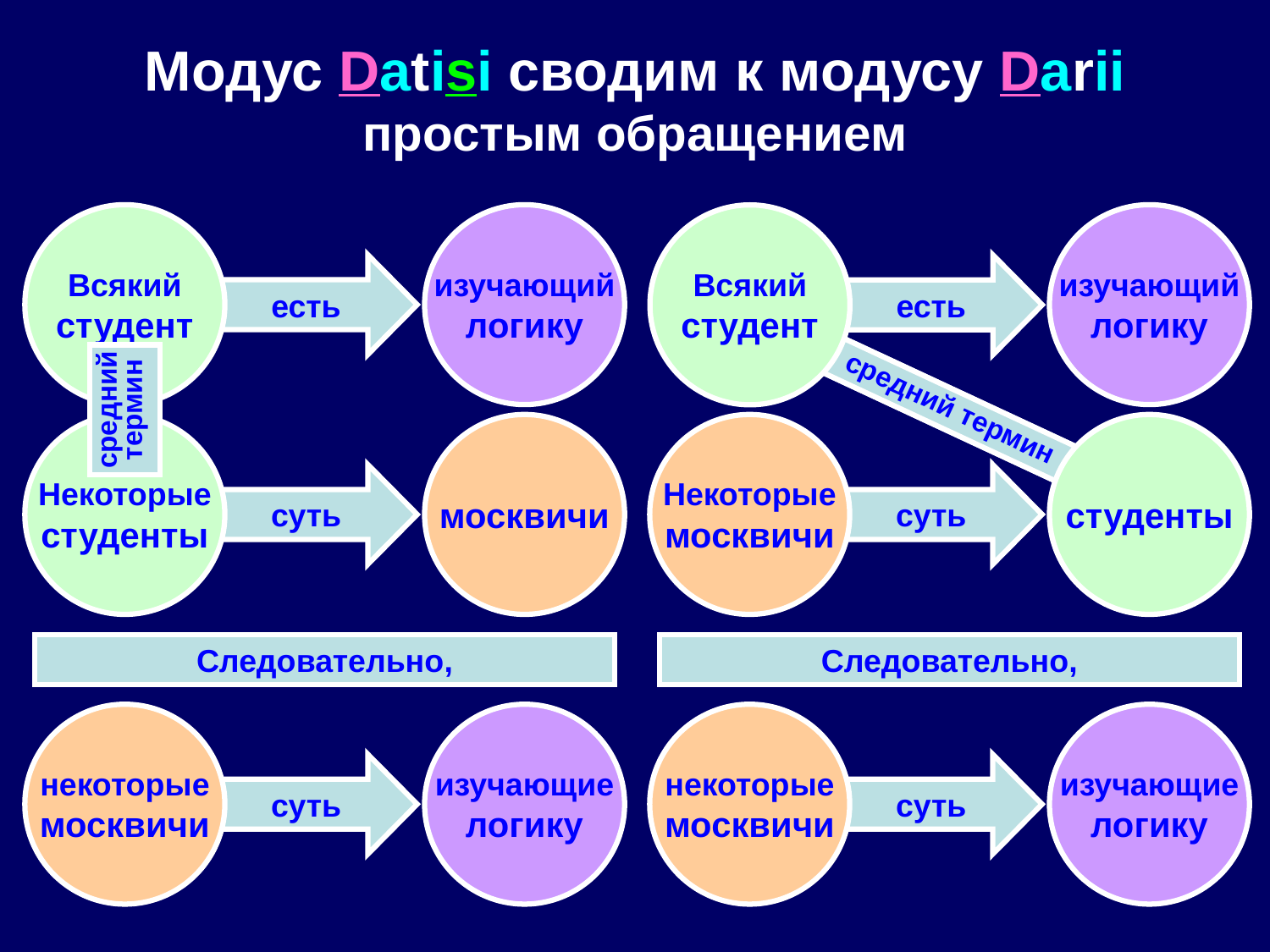

# Модус Datisi сводим к модусу Darii простым обращением
Всякий
студент
изучающий
логику
изучающий
логику
Всякий
студент
есть
есть
средний
термин
суть
 средний термин
Некоторые
студенты
москвичи
Некоторые
москвичи
студенты
суть
суть
Следовательно,
Следовательно,
некоторые
москвичи
изучающие
логику
некоторые
москвичи
изучающие
логику
суть
суть